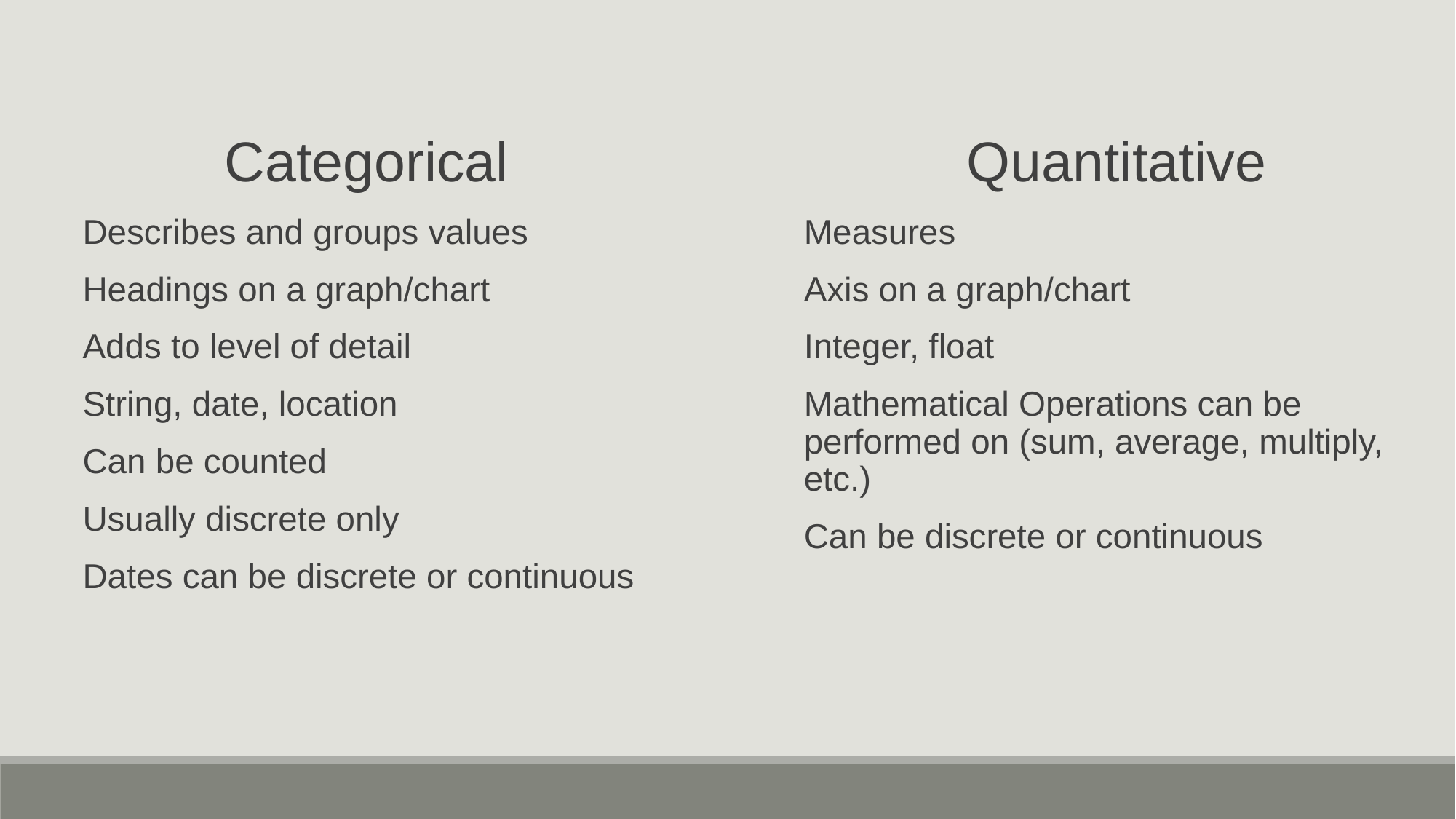

Categorical
Describes and groups values
Headings on a graph/chart
Adds to level of detail
String, date, location
Can be counted
Usually discrete only
Dates can be discrete or continuous

Quantitative
Measures
Axis on a graph/chart
Integer, float
Mathematical Operations can be performed on (sum, average, multiply, etc.)
Can be discrete or continuous